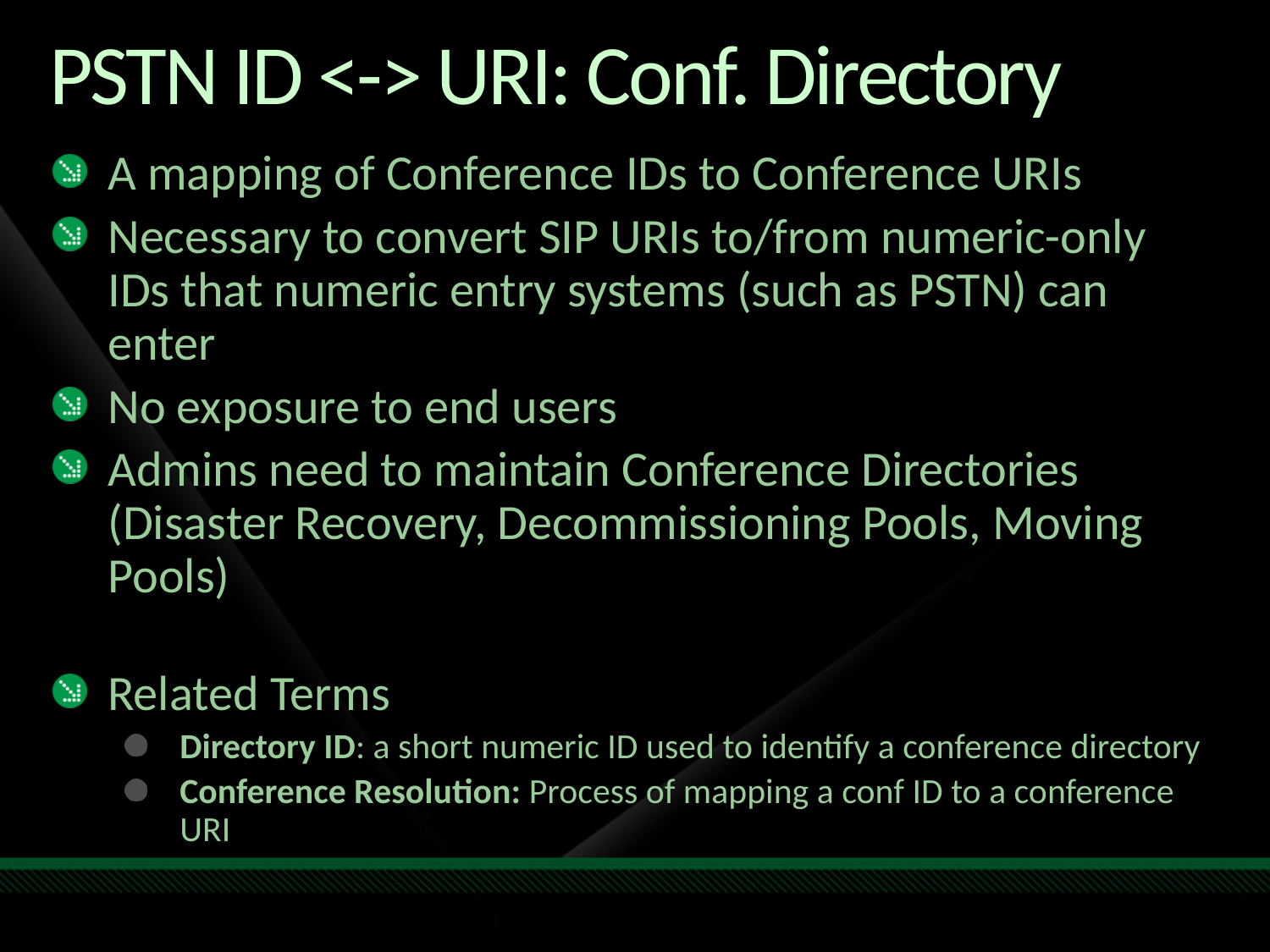

# PSTN ID <-> URI: Conf. Directory
A mapping of Conference IDs to Conference URIs
Necessary to convert SIP URIs to/from numeric-only IDs that numeric entry systems (such as PSTN) can enter
No exposure to end users
Admins need to maintain Conference Directories (Disaster Recovery, Decommissioning Pools, Moving Pools)

Related Terms
Directory ID: a short numeric ID used to identify a conference directory
Conference Resolution: Process of mapping a conf ID to a conference URI